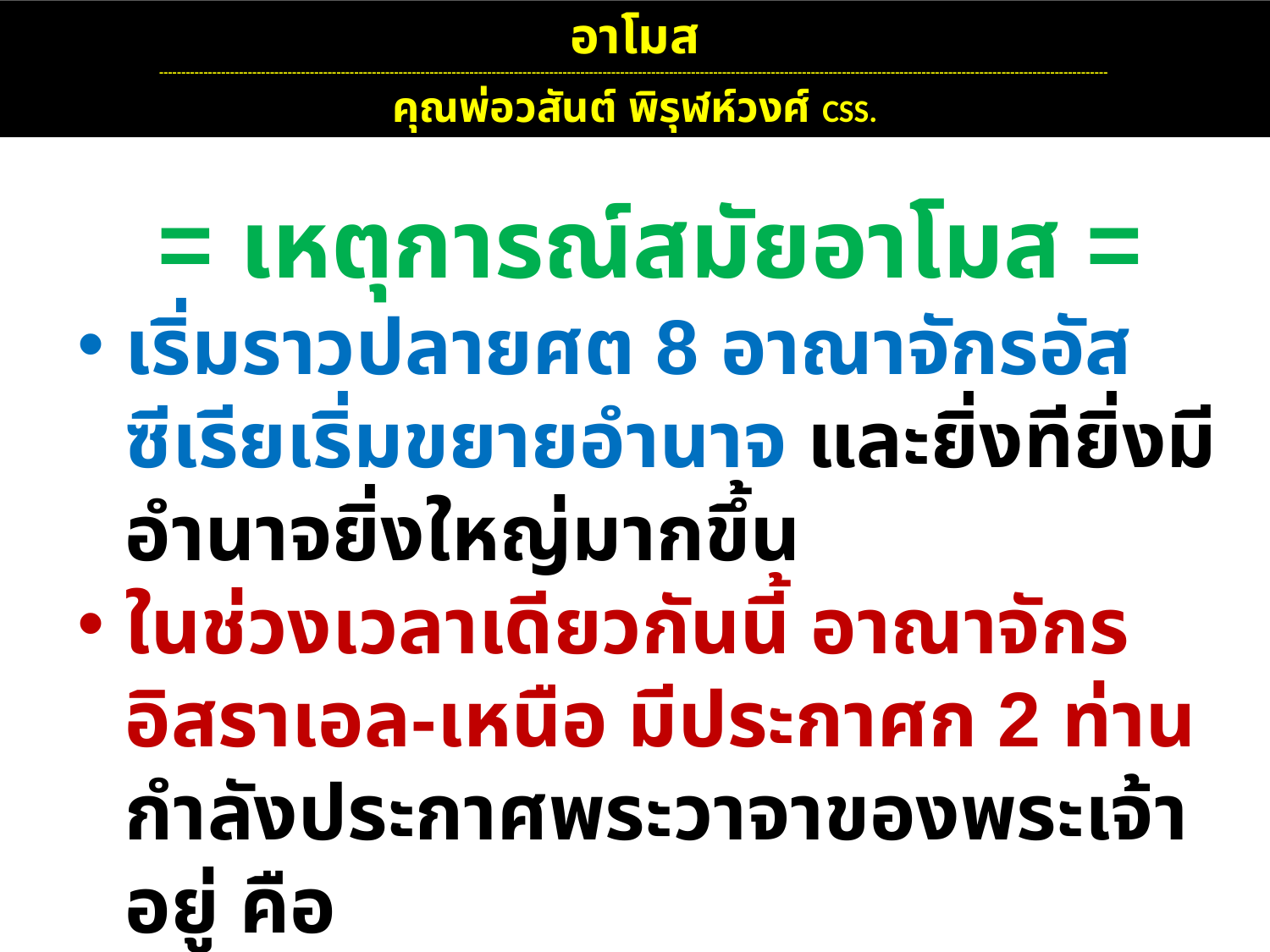

อาโมส
----------------------------------------------------------------------------------------------------------------------------------------------------------------------------------------------------------------------
คุณพ่อวสันต์ พิรุฬห์วงศ์ CSS.
= เหตุการณ์สมัยอาโมส =
เริ่มราวปลายศต 8 อาณาจักรอัสซีเรียเริ่มขยายอำนาจ และยิ่งทียิ่งมีอำนาจยิ่งใหญ่มากขึ้น
ในช่วงเวลาเดียวกันนี้ อาณาจักรอิสราเอล-เหนือ มีประกาศก 2 ท่าน กำลังประกาศพระวาจาของพระเจ้าอยู่ คือ
อาโมส  = โฮเชยา